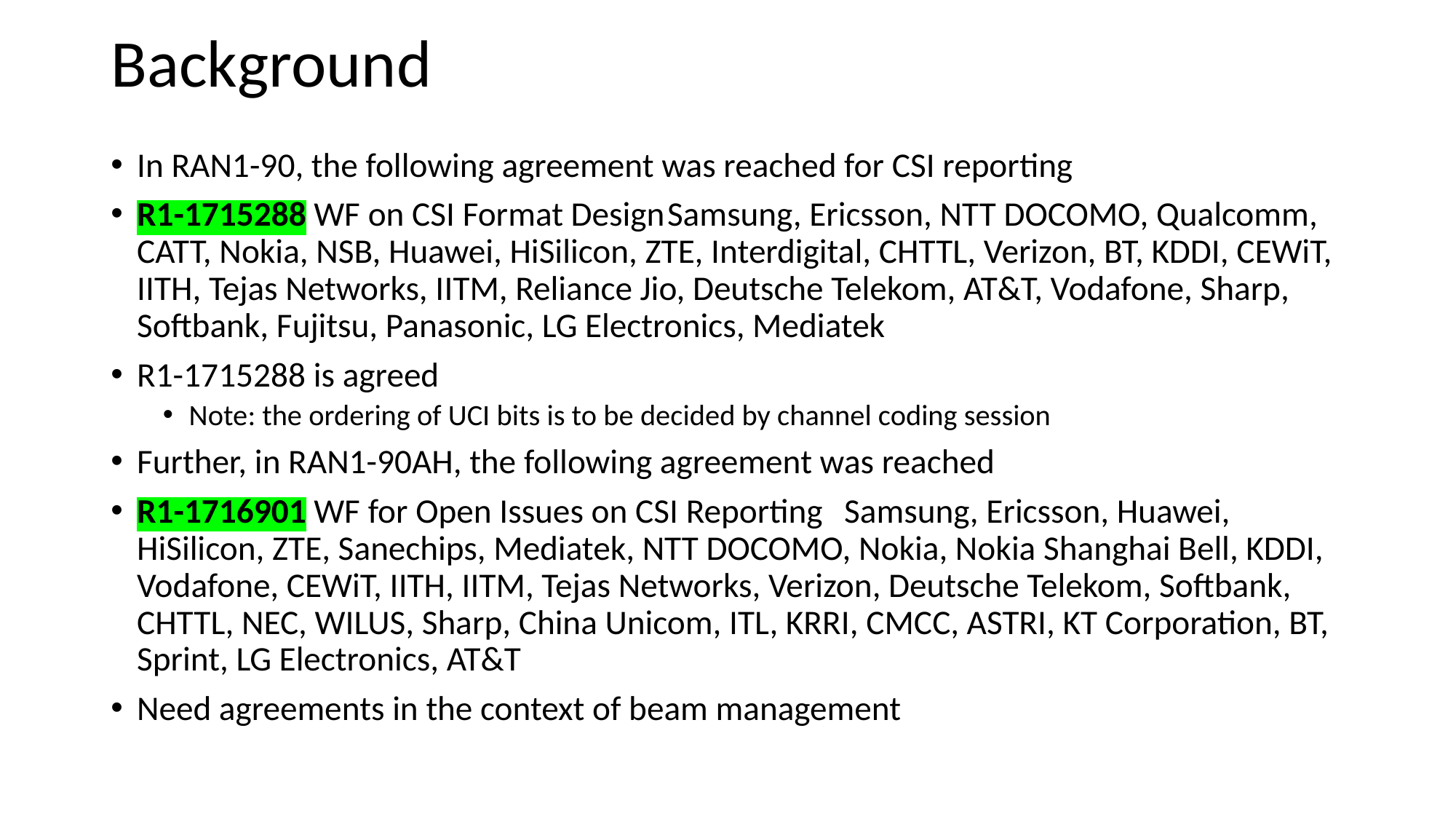

# Background
In RAN1-90, the following agreement was reached for CSI reporting
R1-1715288	WF on CSI Format Design	Samsung, Ericsson, NTT DOCOMO, Qualcomm, CATT, Nokia, NSB, Huawei, HiSilicon, ZTE, Interdigital, CHTTL, Verizon, BT, KDDI, CEWiT, IITH, Tejas Networks, IITM, Reliance Jio, Deutsche Telekom, AT&T, Vodafone, Sharp, Softbank, Fujitsu, Panasonic, LG Electronics, Mediatek
R1-1715288 is agreed
Note: the ordering of UCI bits is to be decided by channel coding session
Further, in RAN1-90AH, the following agreement was reached
R1-1716901	WF for Open Issues on CSI Reporting	Samsung, Ericsson, Huawei, HiSilicon, ZTE, Sanechips, Mediatek, NTT DOCOMO, Nokia, Nokia Shanghai Bell, KDDI, Vodafone, CEWiT, IITH, IITM, Tejas Networks, Verizon, Deutsche Telekom, Softbank, CHTTL, NEC, WILUS, Sharp, China Unicom, ITL, KRRI, CMCC, ASTRI, KT Corporation, BT, Sprint, LG Electronics, AT&T
Need agreements in the context of beam management